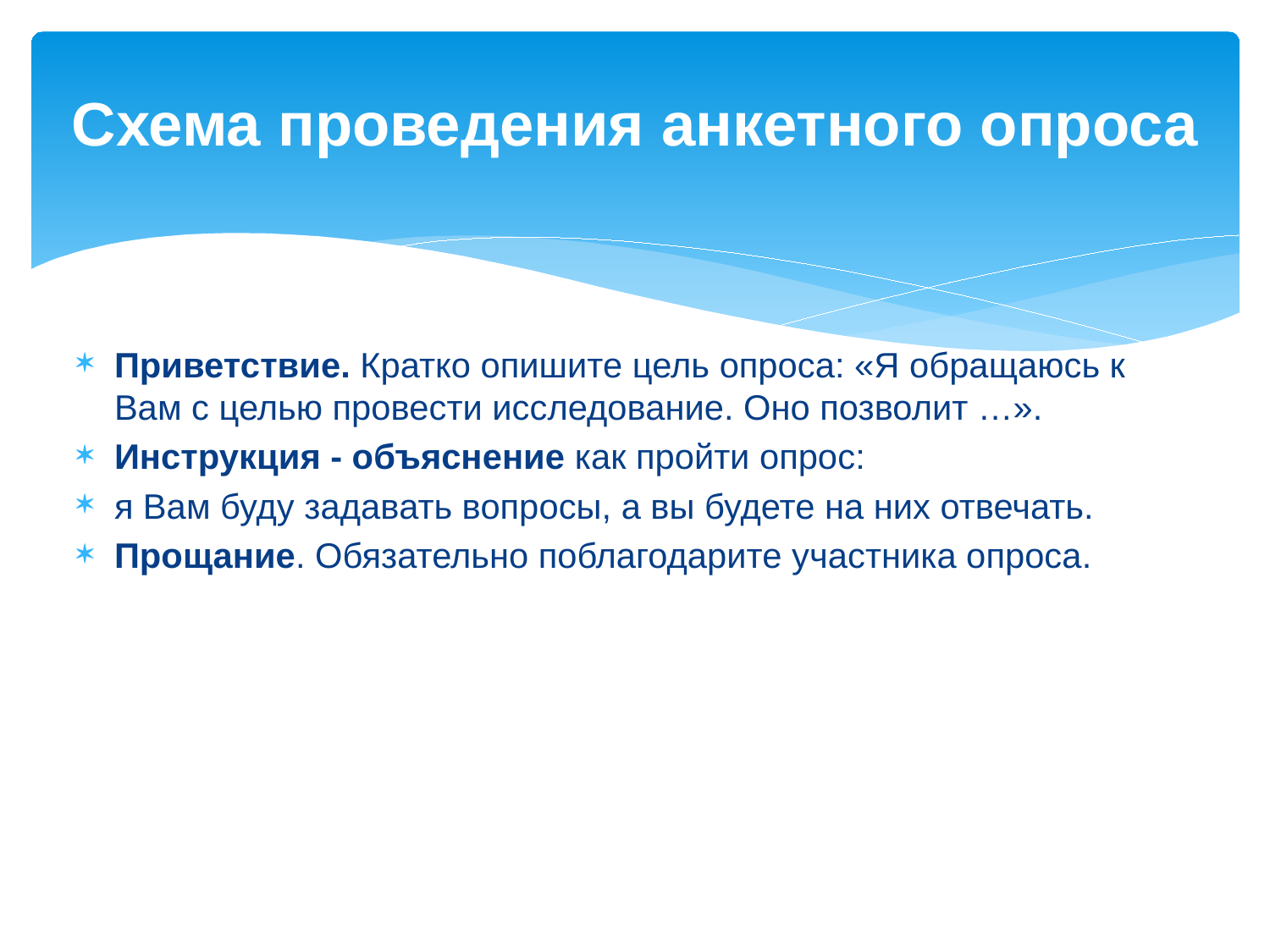

# Схема проведения анкетного опроса
Приветствие. Кратко опишите цель опроса: «Я обращаюсь к Вам с целью провести исследование. Оно позволит …».
Инструкция - объяснение как пройти опрос:
я Вам буду задавать вопросы, а вы будете на них отвечать.
Прощание. Обязательно поблагодарите участника опроса.